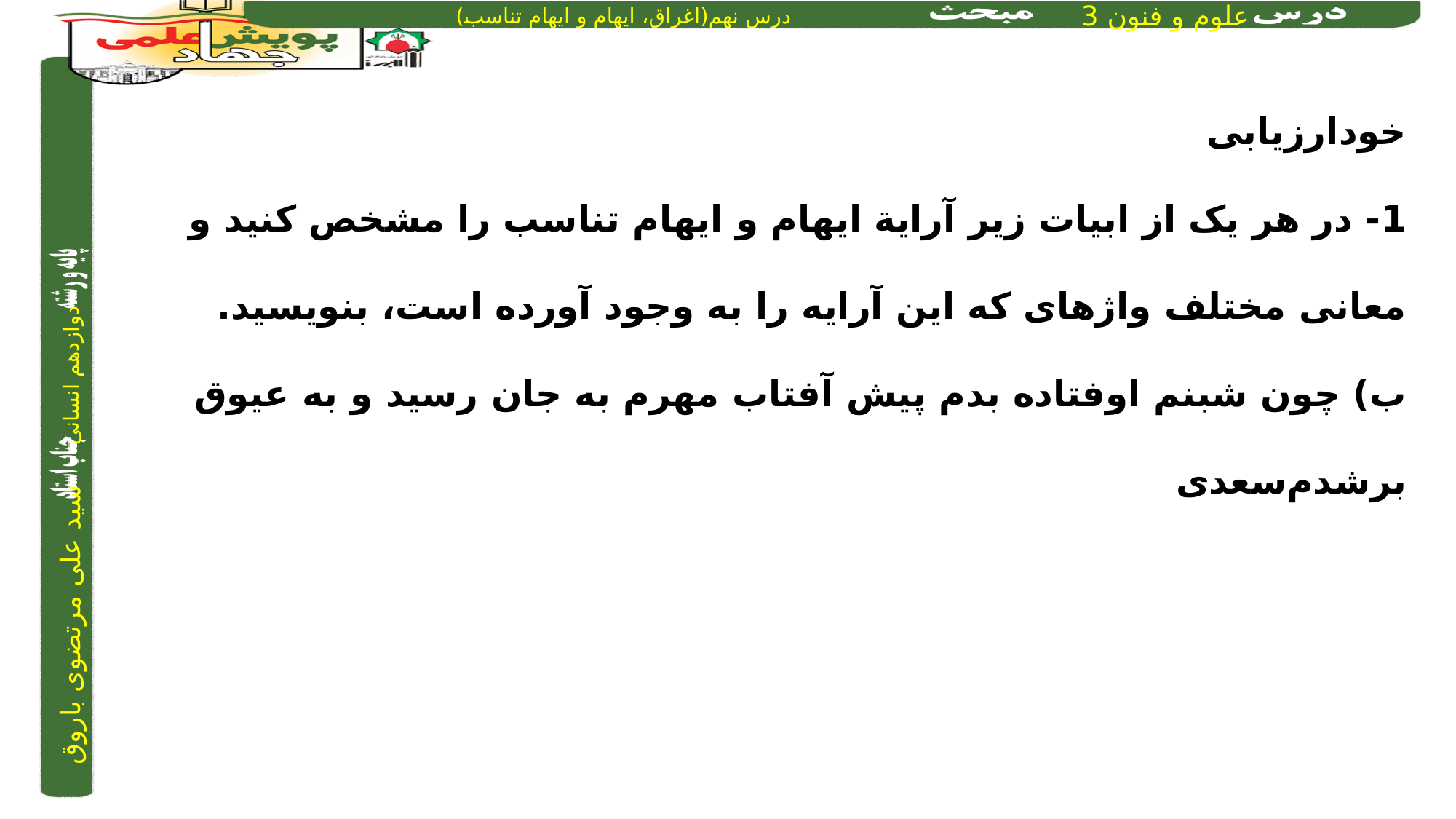

خودارزیابی
1- در هر یک از ابیات زیر آرایة ایهام و ایهام تناسب را مشخص کنید و معانی مختلف واژهای که این آرایه را به وجود آورده است، بنویسید.
ب) چون شبنم اوفتاده بدم پیش آفتاب	 مهرم به جان رسید و به عیوق برشدم	سعدی